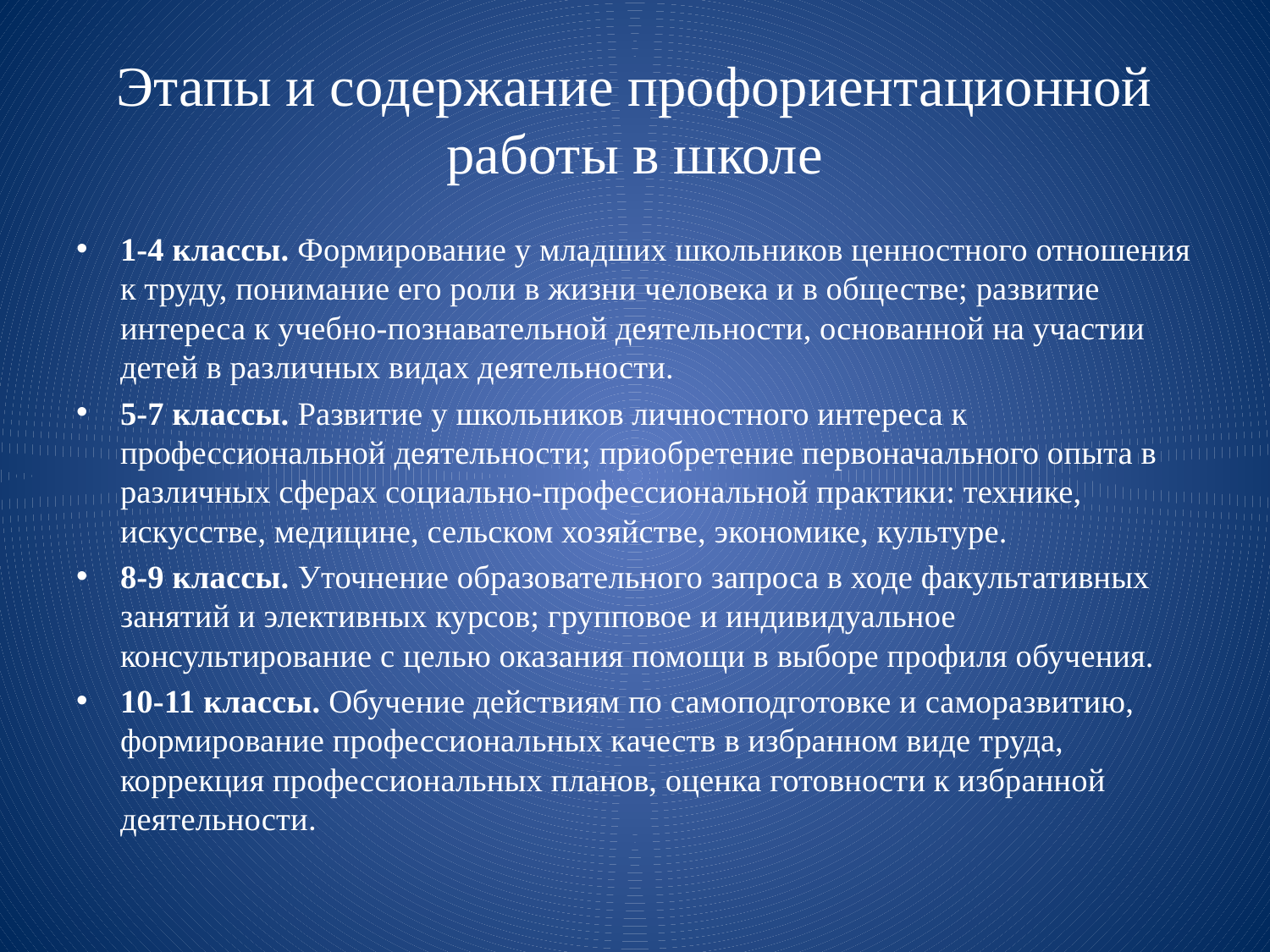

# Этапы и содержание профориентационной работы в школе
1-4 классы. Формирование у младших школьников ценностного отношения к труду, понимание его роли в жизни человека и в обществе; развитие интереса к учебно-познавательной деятельности, основанной на участии детей в различных видах деятельности.
5-7 классы. Развитие у школьников личностного интереса к профессиональной деятельности; приобретение первоначального опыта в различных сферах социально-профессиональной практики: технике, искусстве, медицине, сельском хозяйстве, экономике, культуре.
8-9 классы. Уточнение образовательного запроса в ходе факультативных занятий и элективных курсов; групповое и индивидуальное консультирование с целью оказания помощи в выборе профиля обучения.
10-11 классы. Обучение действиям по самоподготовке и саморазвитию, формирование профессиональных качеств в избранном виде труда, коррекция профессиональных планов, оценка готовности к избранной деятельности.